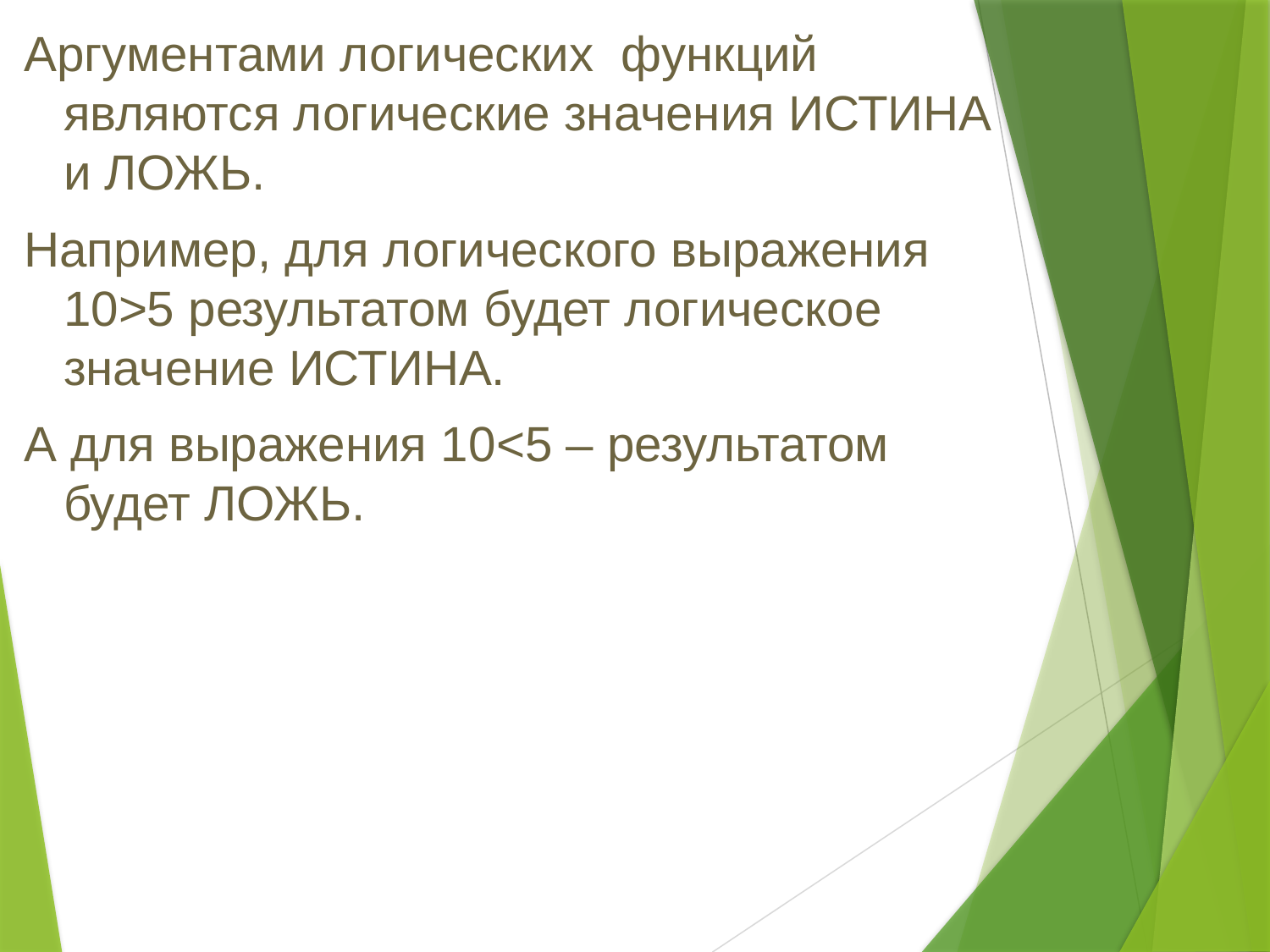

Аргументами логических  функций являются логические значения ИСТИНА и ЛОЖЬ.
Например, для логического выражения 10>5 результатом будет логическое значение ИСТИНА.
А для выражения 10<5 – результатом будет ЛОЖЬ.